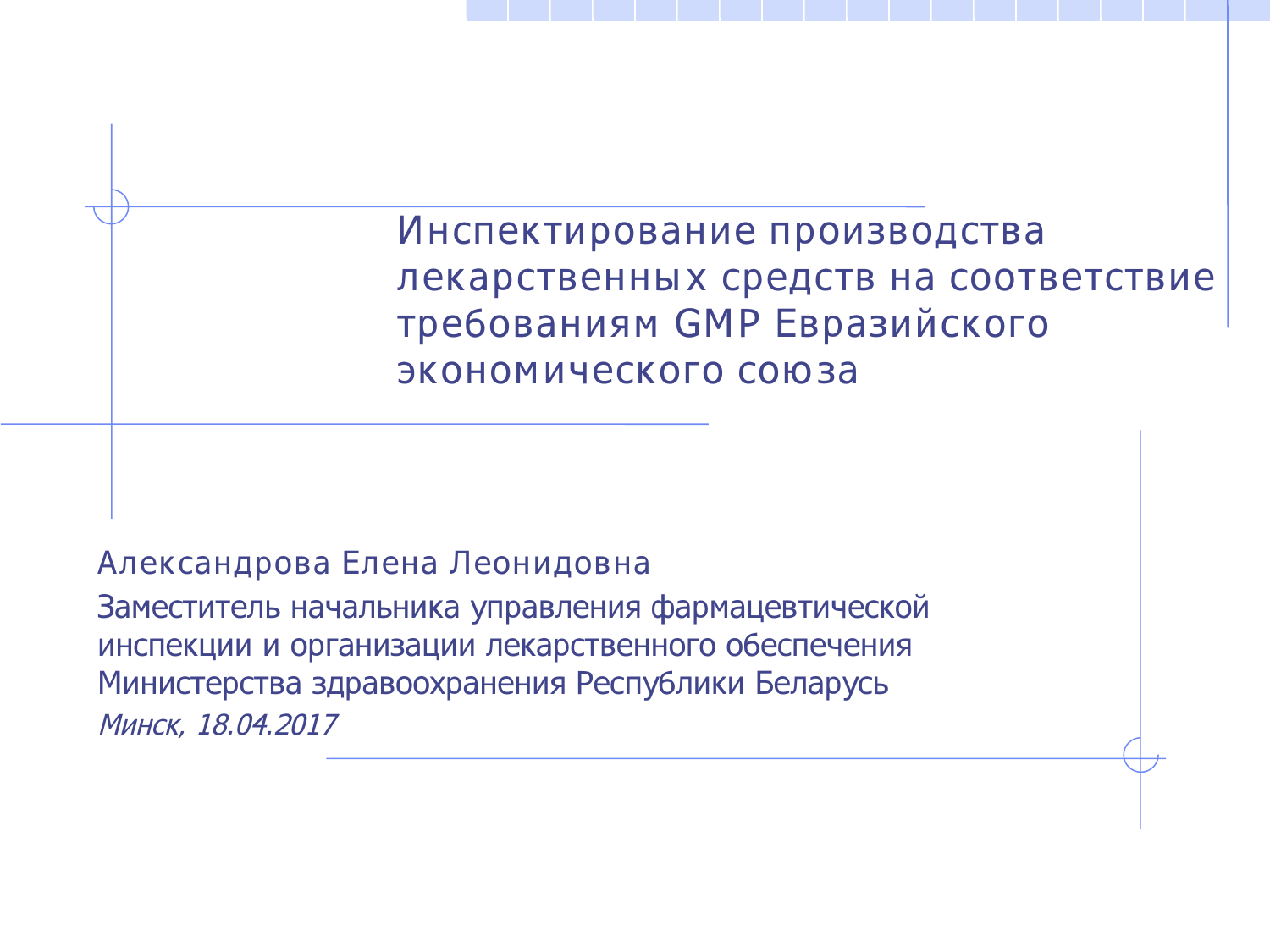

#
Инспектирование производства лекарственных средств на соответствие требованиям GMP Евразийского экономического союза
Александрова Елена Леонидовна
Заместитель начальника управления фармацевтической инспекции и организации лекарственного обеспечения
Министерства здравоохранения Республики Беларусь
Минск, 18.04.2017